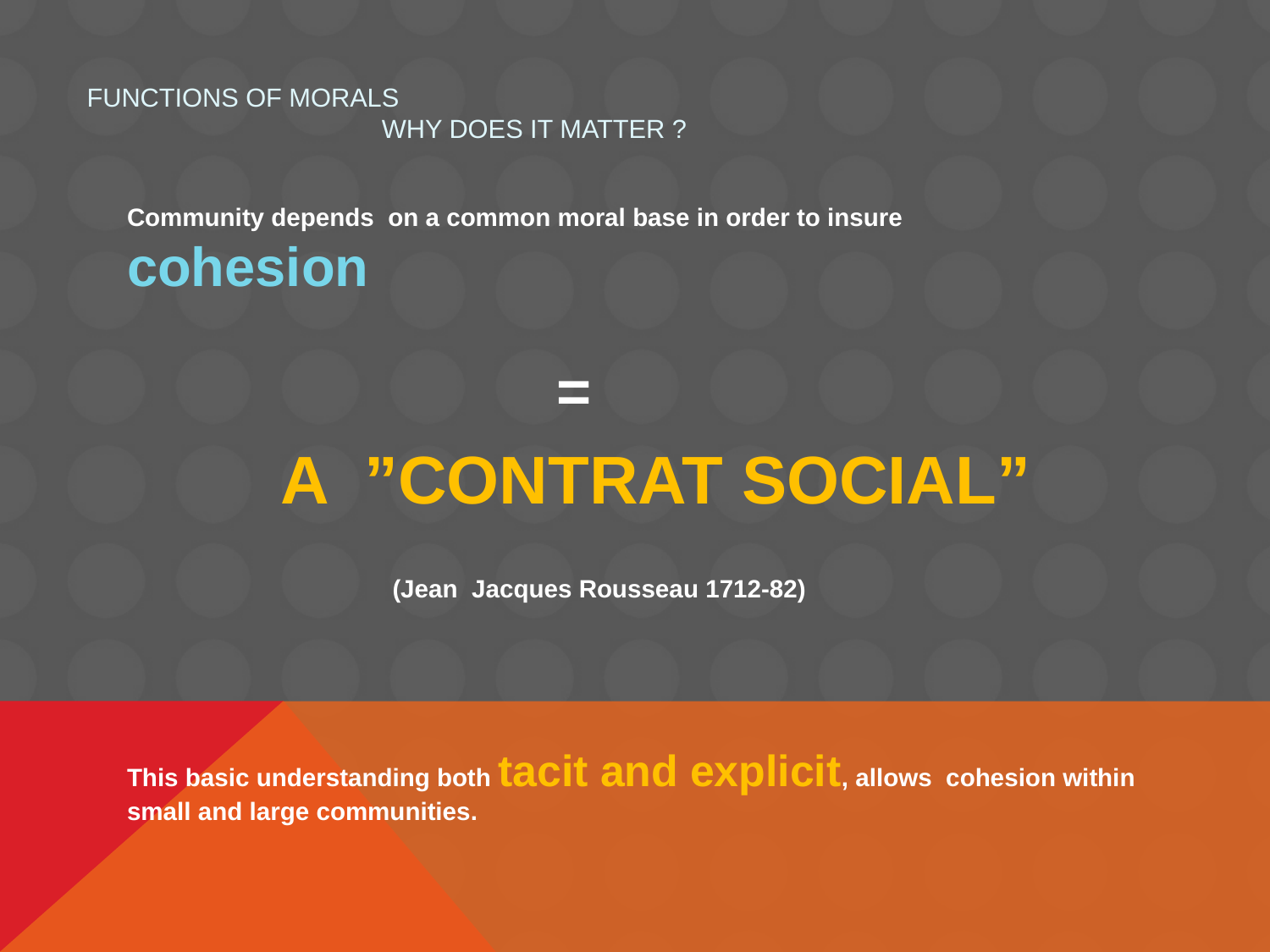

# Functions of morals Why does it matter ?

Community depends  on a common moral base in order to insure cohesion

                          =
                      A  ”CONTRAT SOCIAL”

                                      (Jean  Jacques Rousseau 1712-82)

This basic understanding both tacit and explicit, allows  cohesion within small and large communities.